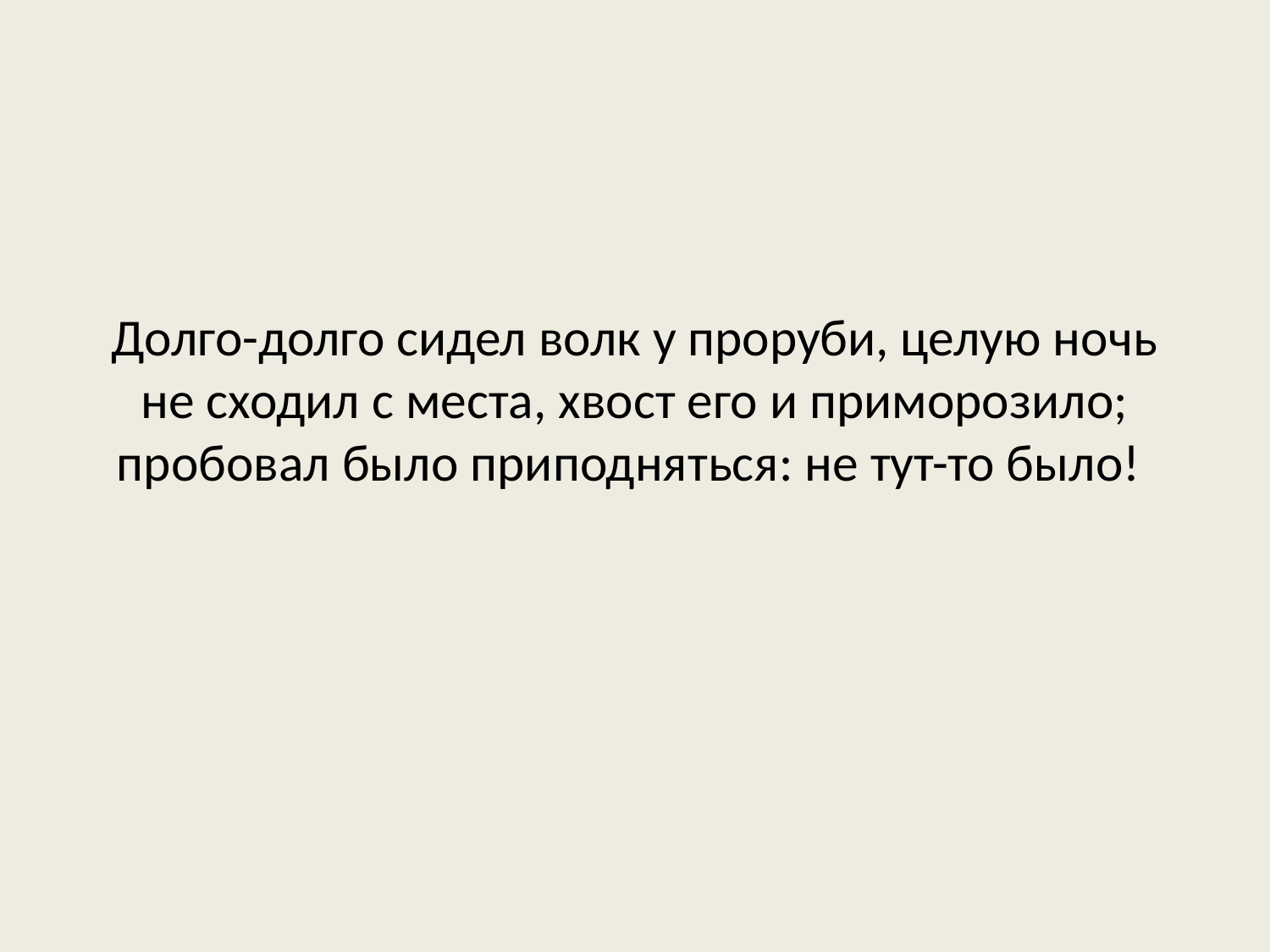

# Долго-долго сидел волк у проруби, целую ночь не сходил с места, хвост его и приморозило; пробовал было приподняться: не тут-то было!